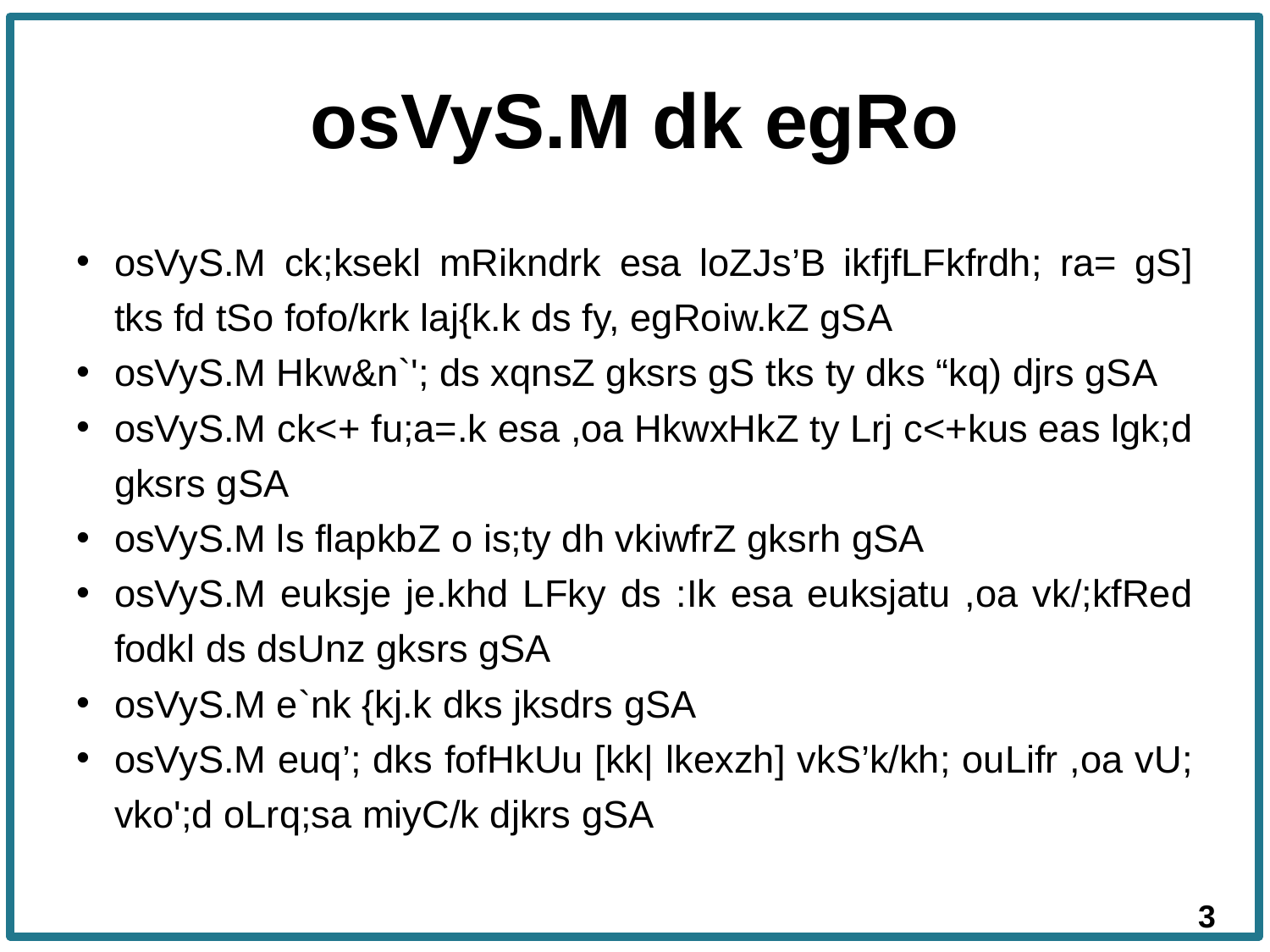

# osVyS.M dk egRo
osVyS.M ck;ksekl mRikndrk esa loZJs’B ikfjfLFkfrdh; ra= gS] tks fd tSo fofo/krk laj{k.k ds fy, egRoiw.kZ gSA
osVyS.M Hkw&n`'; ds xqnsZ gksrs gS tks ty dks “kq) djrs gSA
osVyS.M ck<+ fu;a=.k esa ,oa HkwxHkZ ty Lrj c<+kus eas lgk;d gksrs gSA
osVyS.M ls flapkbZ o is;ty dh vkiwfrZ gksrh gSA
osVyS.M euksje je.khd LFky ds :Ik esa euksjatu ,oa vk/;kfRed fodkl ds dsUnz gksrs gSA
osVyS.M e`nk {kj.k dks jksdrs gSA
osVyS.M euq’; dks fofHkUu [kk| lkexzh] vkS’k/kh; ouLifr ,oa vU; vko';d oLrq;sa miyC/k djkrs gSA
3